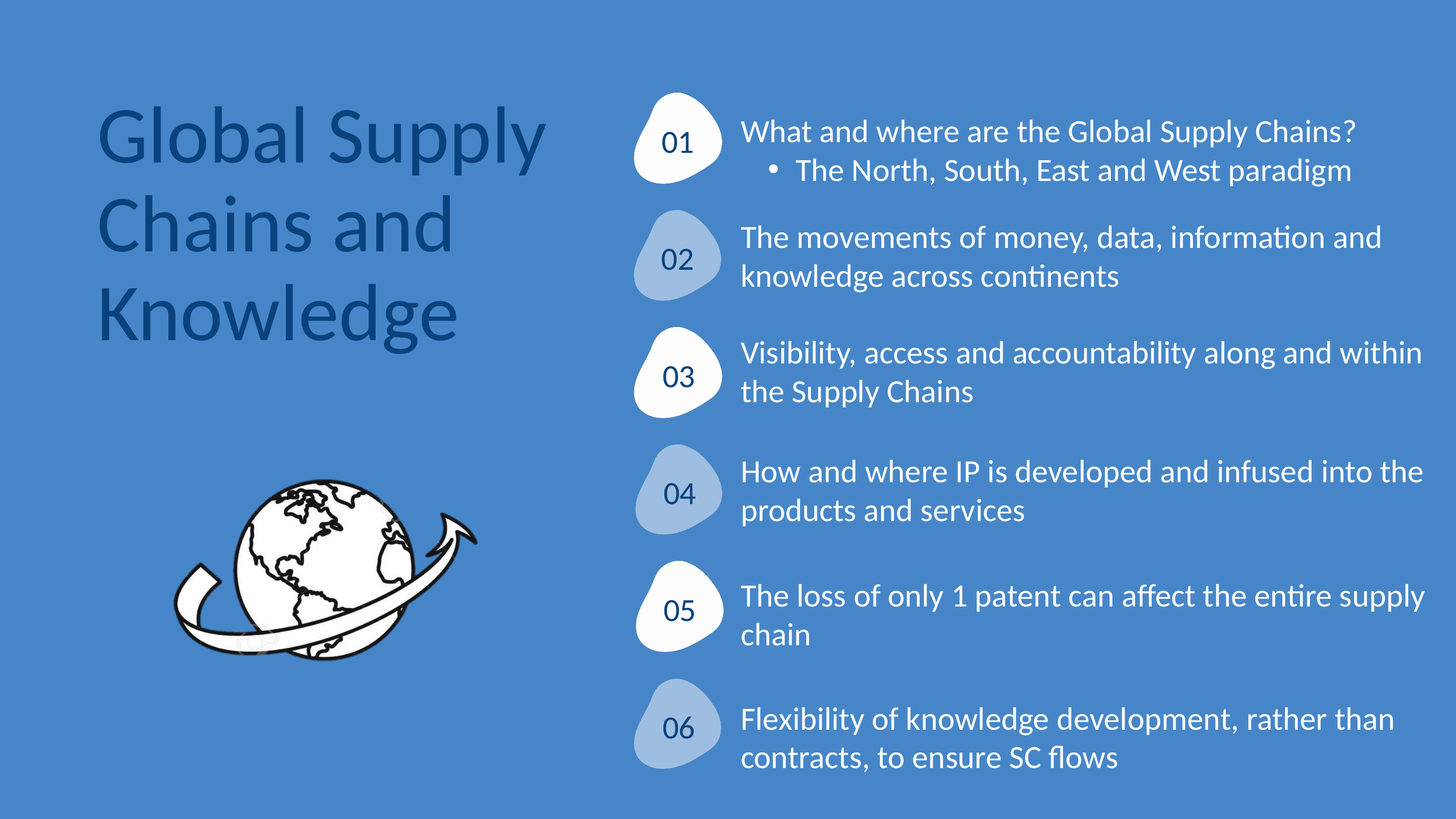

Global Supply Chains and Knowledge

What and where are the Global Supply Chains?
The North, South, East and West paradigm

01

The movements of money, data, information and knowledge across continents
02

Visibility, access and accountability along and within the Supply Chains
03

How and where IP is developed and infused into the products and services

04

The loss of only 1 patent can affect the entire supply chain
05

Flexibility of knowledge development, rather than contracts, to ensure SC flows
06